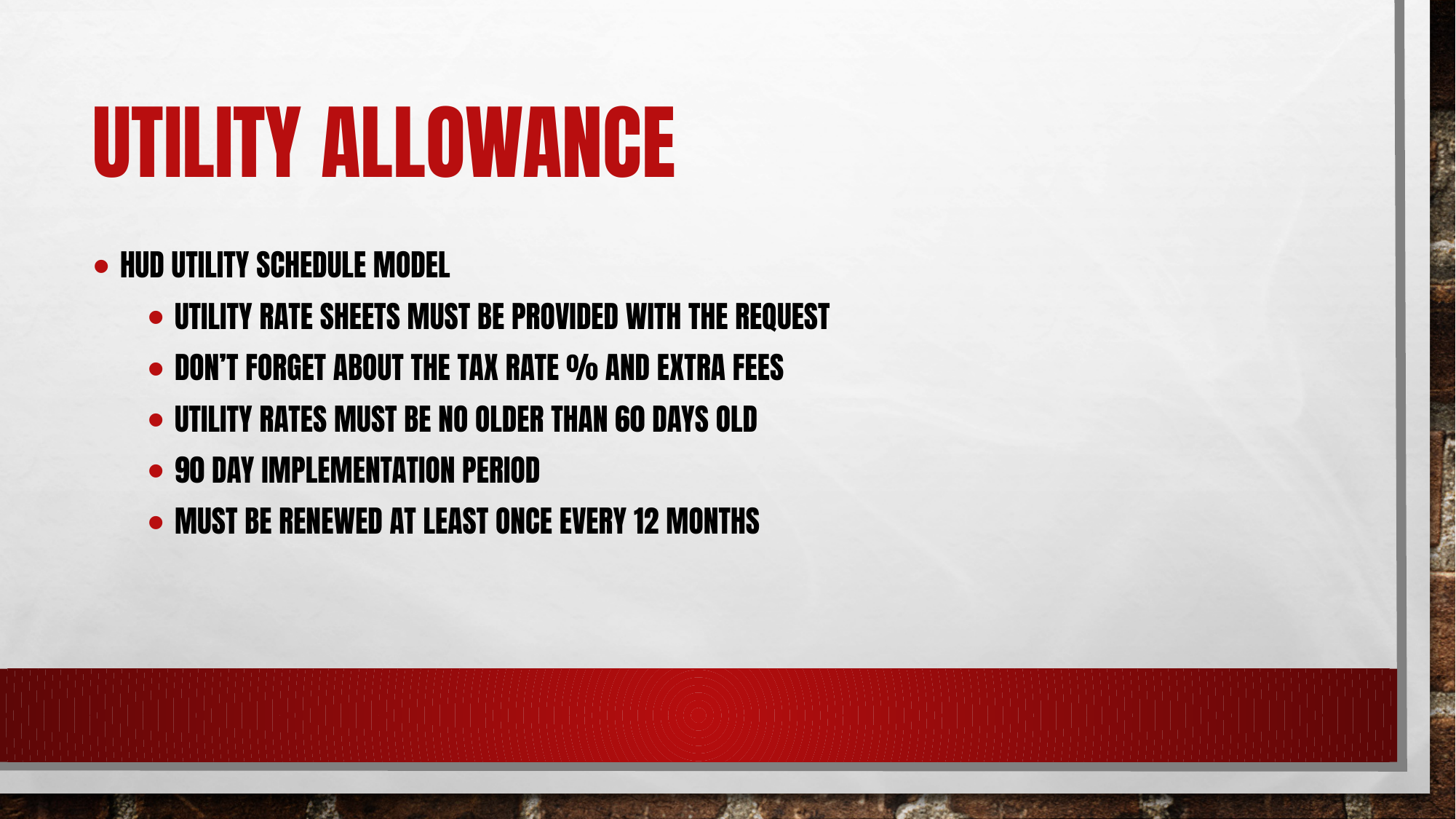

# Utility Allowance
HUD Utility Schedule Model
Utility rate sheets must be provided with the request
Don’t forget about the tax rate % and Extra Fees
Utility rates must be no older than 60 days old
90 day implementation period
Must be renewed at least once every 12 months